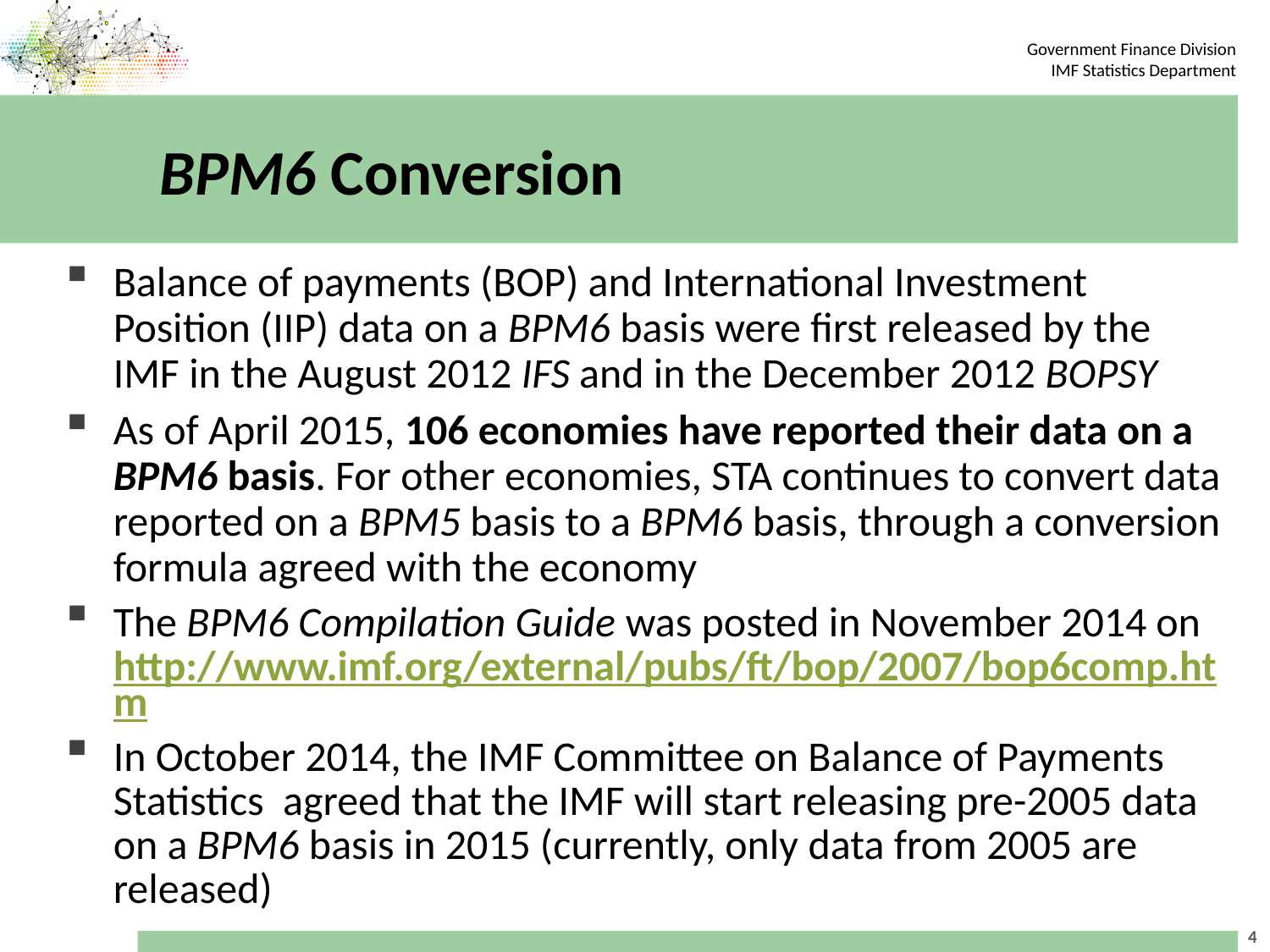

# BPM6 Conversion
Balance of payments (BOP) and International Investment Position (IIP) data on a BPM6 basis were first released by the IMF in the August 2012 IFS and in the December 2012 BOPSY
As of April 2015, 106 economies have reported their data on a BPM6 basis. For other economies, STA continues to convert data reported on a BPM5 basis to a BPM6 basis, through a conversion formula agreed with the economy
The BPM6 Compilation Guide was posted in November 2014 on http://www.imf.org/external/pubs/ft/bop/2007/bop6comp.htm
In October 2014, the IMF Committee on Balance of Payments Statistics  agreed that the IMF will start releasing pre-2005 data on a BPM6 basis in 2015 (currently, only data from 2005 are released)

4